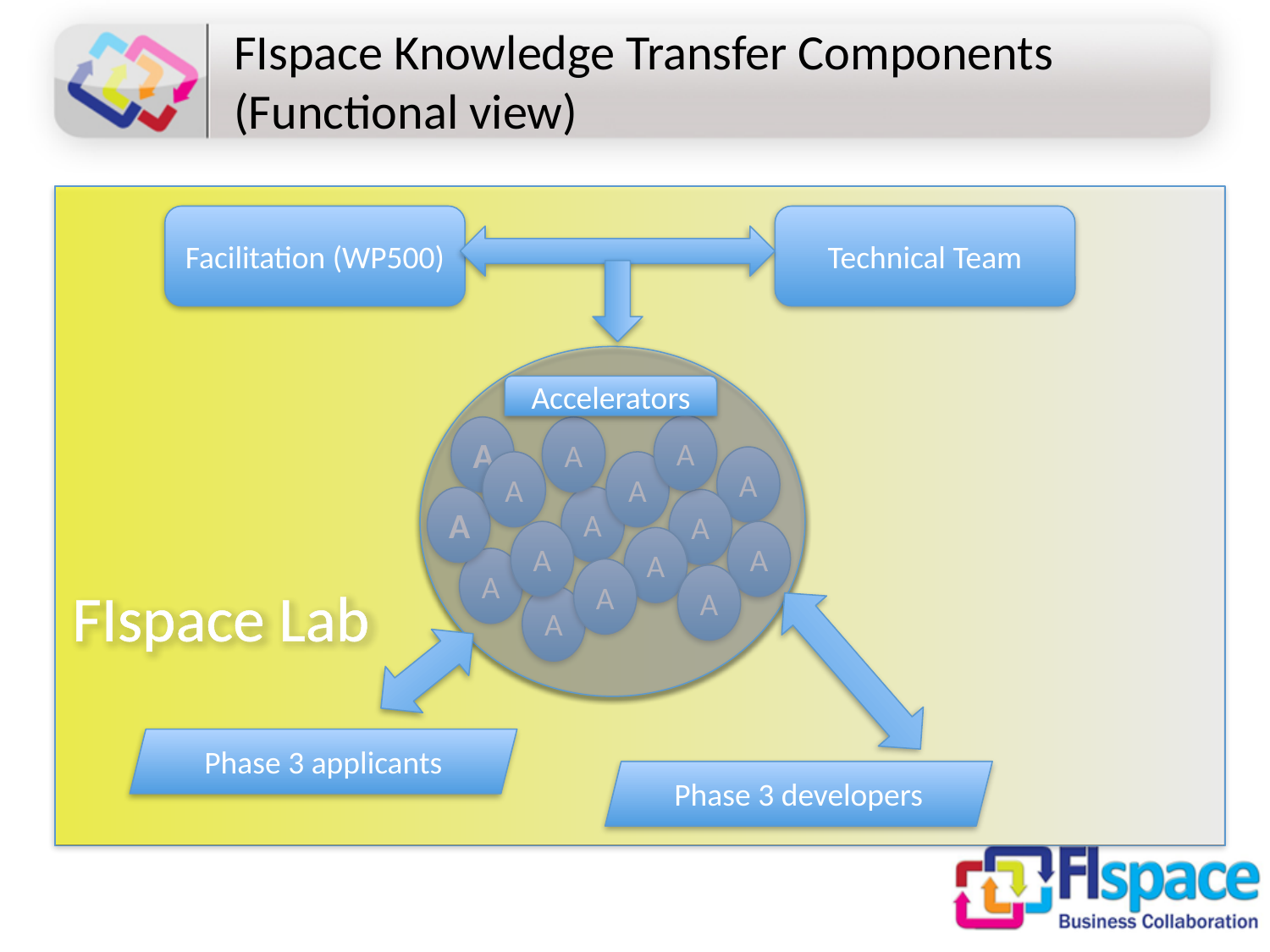

# FIspace Knowledge Transfer Components (Functional view)

Facilitation (WP500)
Technical Team

Accelerators
A
A
A
A
A
A
A
A
A
A
A
A
A
A
A
FIspace Lab
A

Phase 3 applicants
Phase 3 developers